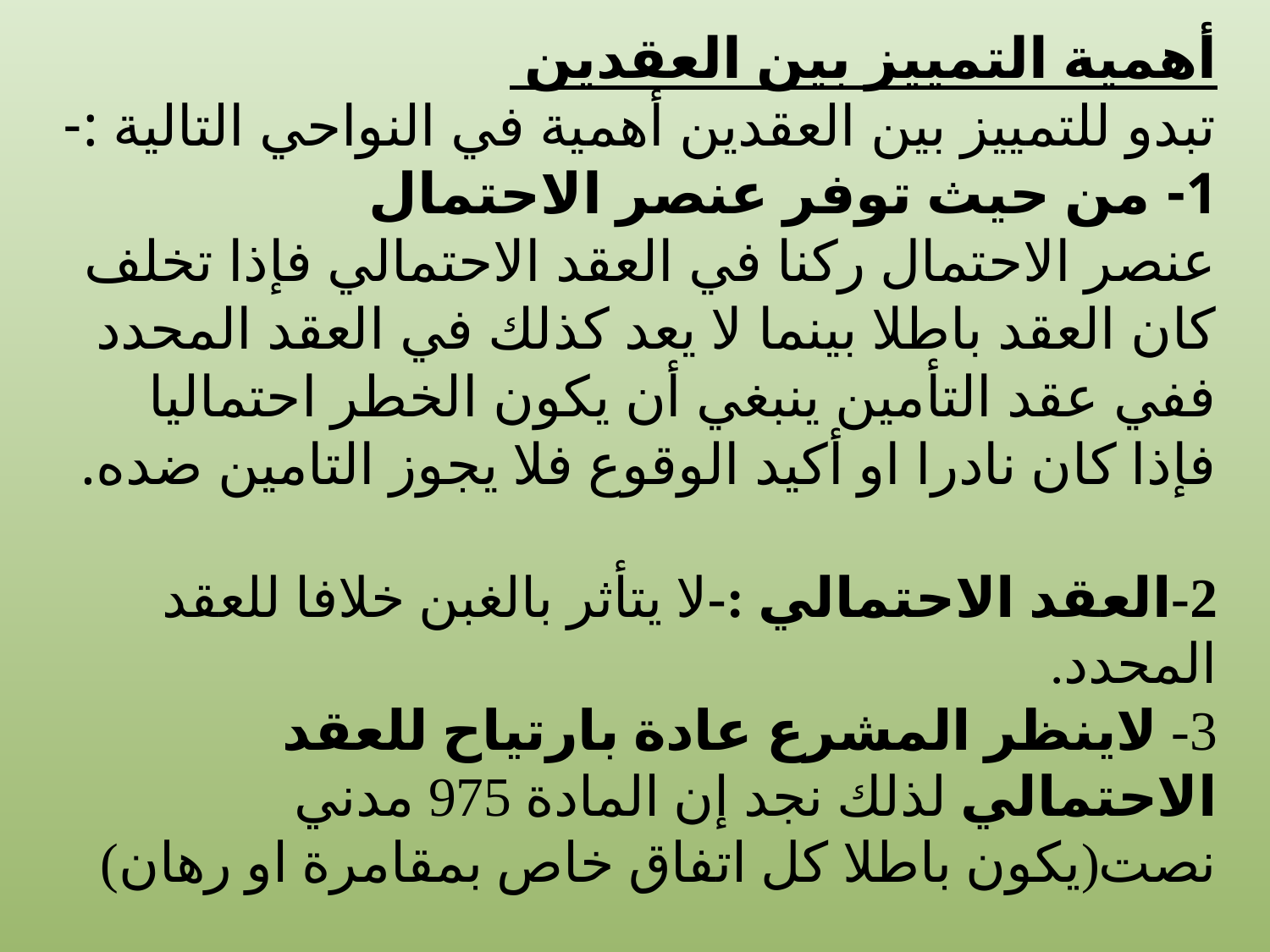

# أهمية التمييز بين العقدين تبدو للتمييز بين العقدين أهمية في النواحي التالية :- 1- من حيث توفر عنصر الاحتمال عنصر الاحتمال ركنا في العقد الاحتمالي فإذا تخلف كان العقد باطلا بينما لا يعد كذلك في العقد المحدد ففي عقد التأمين ينبغي أن يكون الخطر احتماليا فإذا كان نادرا او أكيد الوقوع فلا يجوز التامين ضده.
2-العقد الاحتمالي :-لا يتأثر بالغبن خلافا للعقد المحدد.
3- لاينظر المشرع عادة بارتياح للعقد الاحتمالي لذلك نجد إن المادة 975 مدني نصت(يكون باطلا كل اتفاق خاص بمقامرة او رهان)